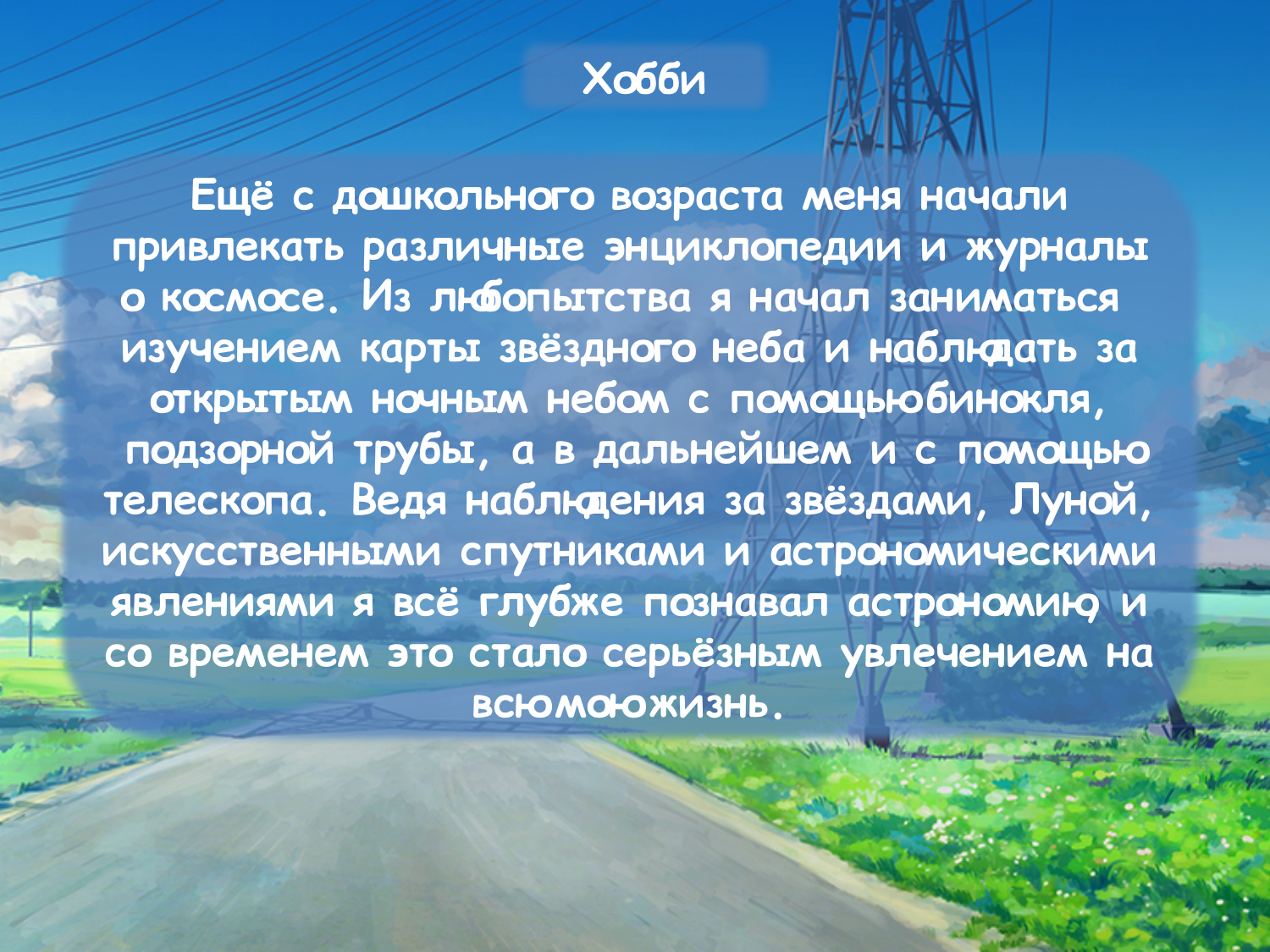

Хобби
Ещё с дошкольного возраста меня начали привлекать различные энциклопедии и журналы о космосе. Из любопытства я начал заниматься  изучением карты звёздного неба и наблюдать за открытым ночным небом с помощью бинокля, подзорной трубы, а в дальнейшем и с помощью телескопа. Ведя наблюдения за звёздами, Луной, искусственными спутниками и астрономическими явлениями я всё глубже познавал астрономию, и со временем это стало серьёзным увлечением на всю мою жизнь.